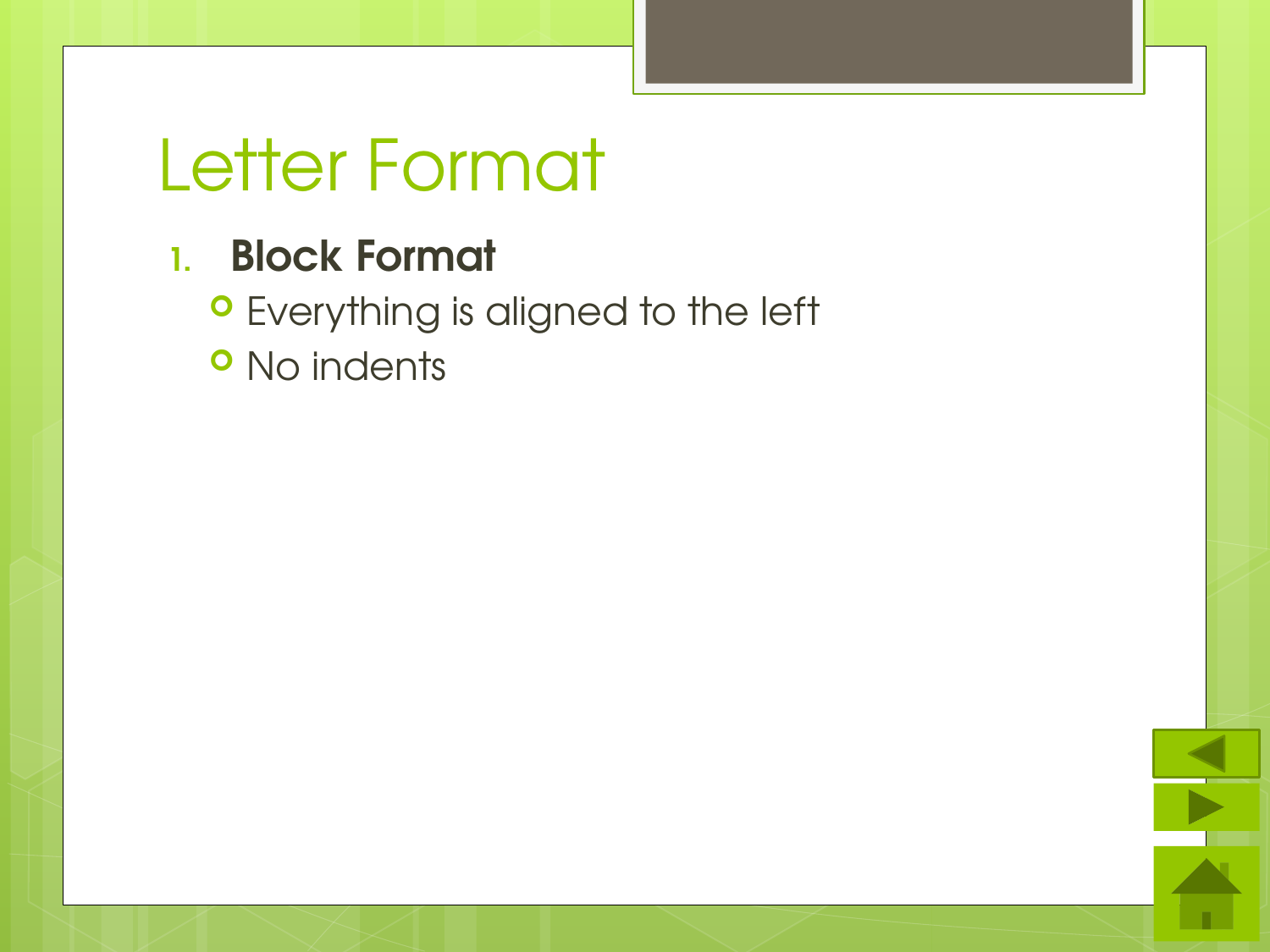

# Letter Format
Block Format
Everything is aligned to the left
No indents